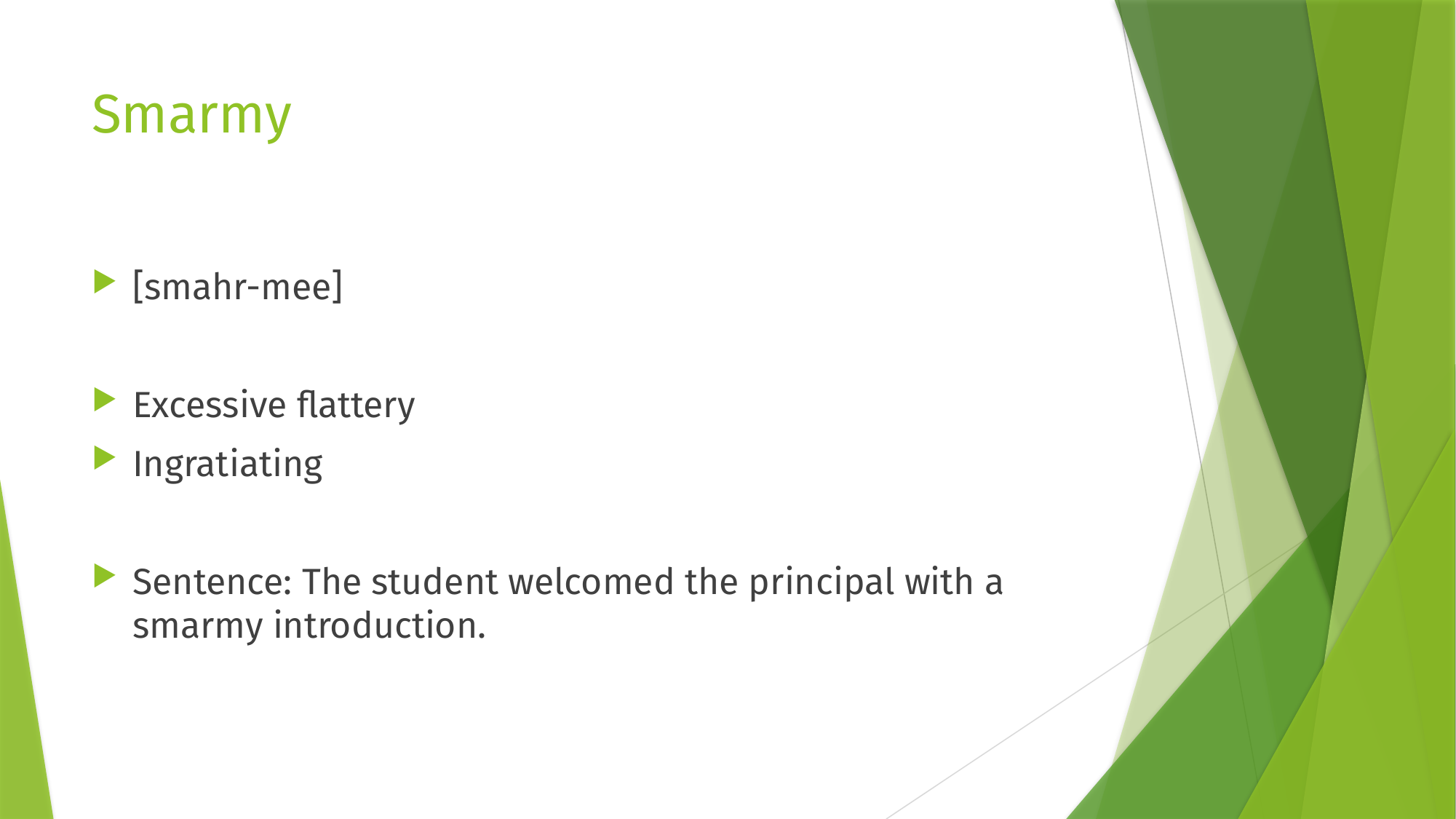

# Smarmy
[smahr-mee]

Excessive flattery
Ingratiating

Sentence: The student welcomed the principal with a smarmy introduction.